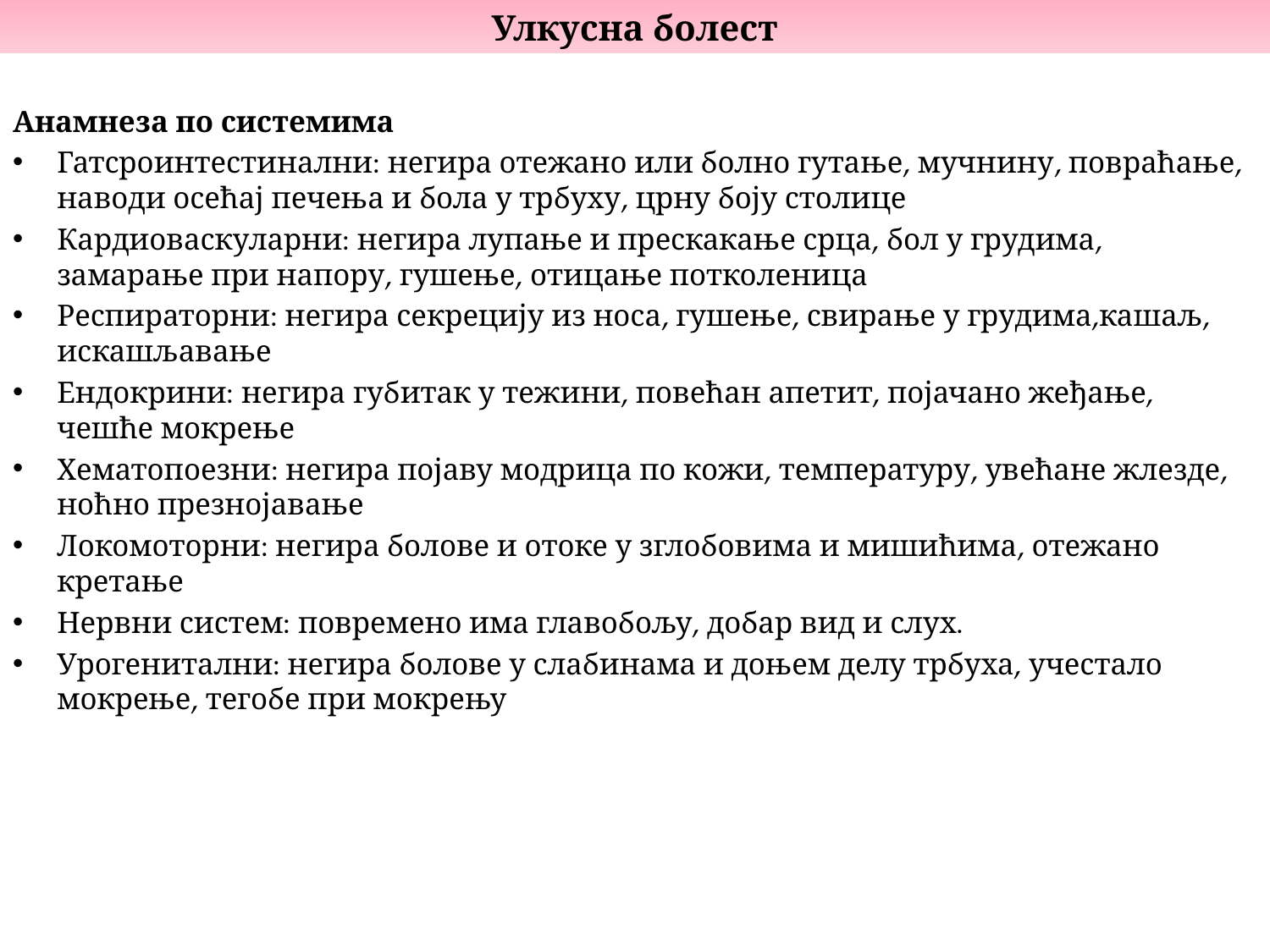

Улкусна болест
Анамнеза по системима
Гатсроинтестинални: негира отежано или болно гутање, мучнину, повраћање, наводи осећај печења и бола у трбуху, црну боју столице
Кардиоваскуларни: негира лупање и прескакање срца, бол у грудима, замарање при напору, гушење, отицање потколеница
Респираторни: негира секрецију из носа, гушење, свирање у грудима,кашаљ, искашљавање
Ендокрини: негира губитак у тежини, повећан апетит, појачано жеђање, чешће мокрење
Хематопоезни: негира појаву модрица по кожи, температуру, увећане жлезде, ноћно презнојавање
Локомоторни: негира болове и отоке у зглобовима и мишићима, отежано кретање
Нервни систем: повремено има главобољу, добар вид и слух.
Урогенитални: негира болове у слабинама и доњем делу трбуха, учестало мокрење, тегобе при мокрењу